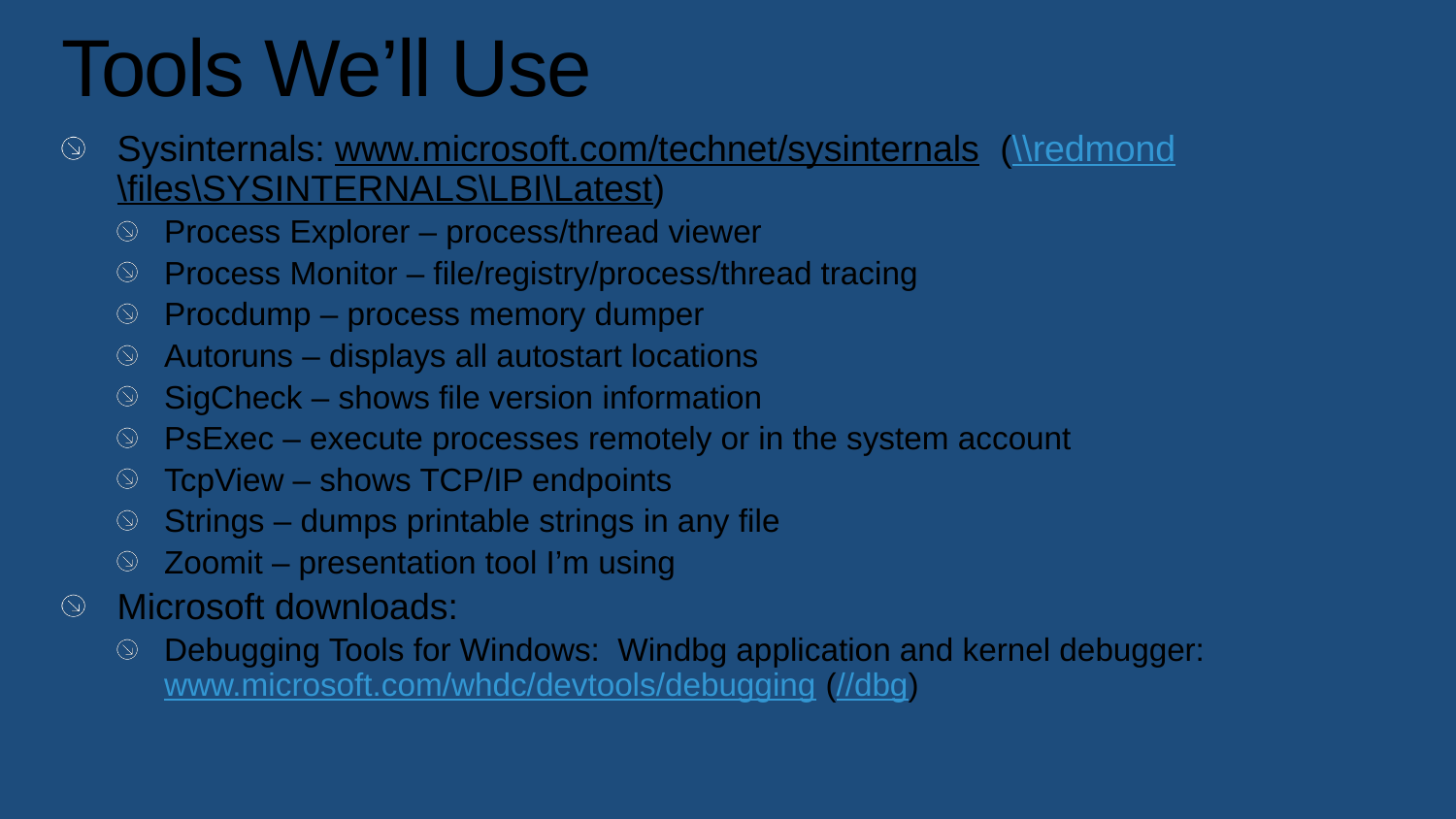

# Tools We’ll Use
Sysinternals: www.microsoft.com/technet/sysinternals  (\\redmond\files\SYSINTERNALS\LBI\Latest)
Process Explorer – process/thread viewer
Process Monitor – file/registry/process/thread tracing
Procdump – process memory dumper
Autoruns – displays all autostart locations
SigCheck – shows file version information
PsExec – execute processes remotely or in the system account
TcpView – shows TCP/IP endpoints
Strings – dumps printable strings in any file
Zoomit – presentation tool I’m using
Microsoft downloads:
Debugging Tools for Windows:  Windbg application and kernel debugger: www.microsoft.com/whdc/devtools/debugging (//dbg)